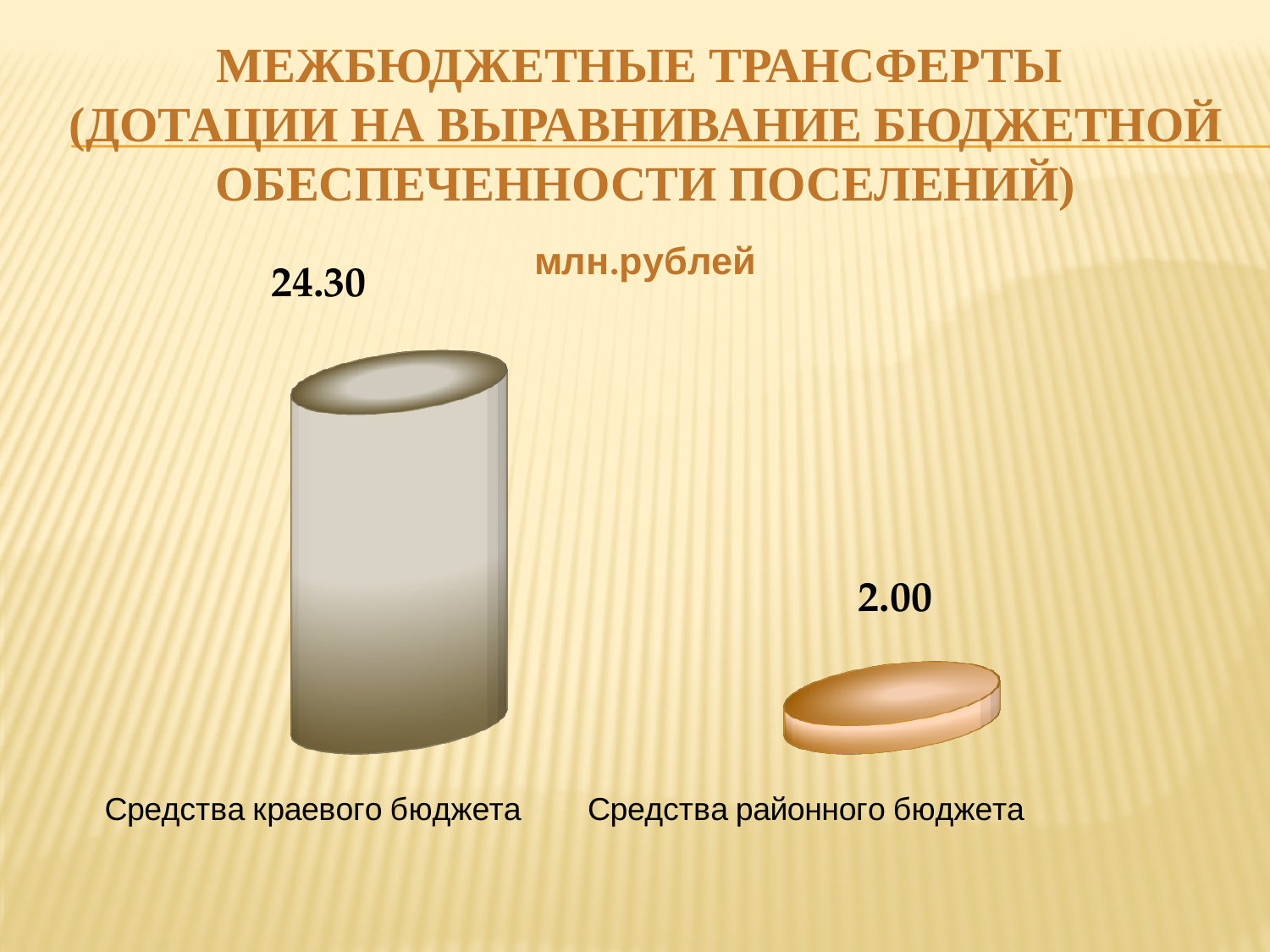

# Межбюджетные трансферты (дотации на выравнивание бюджетной обеспеченности поселений)

[unsupported chart]